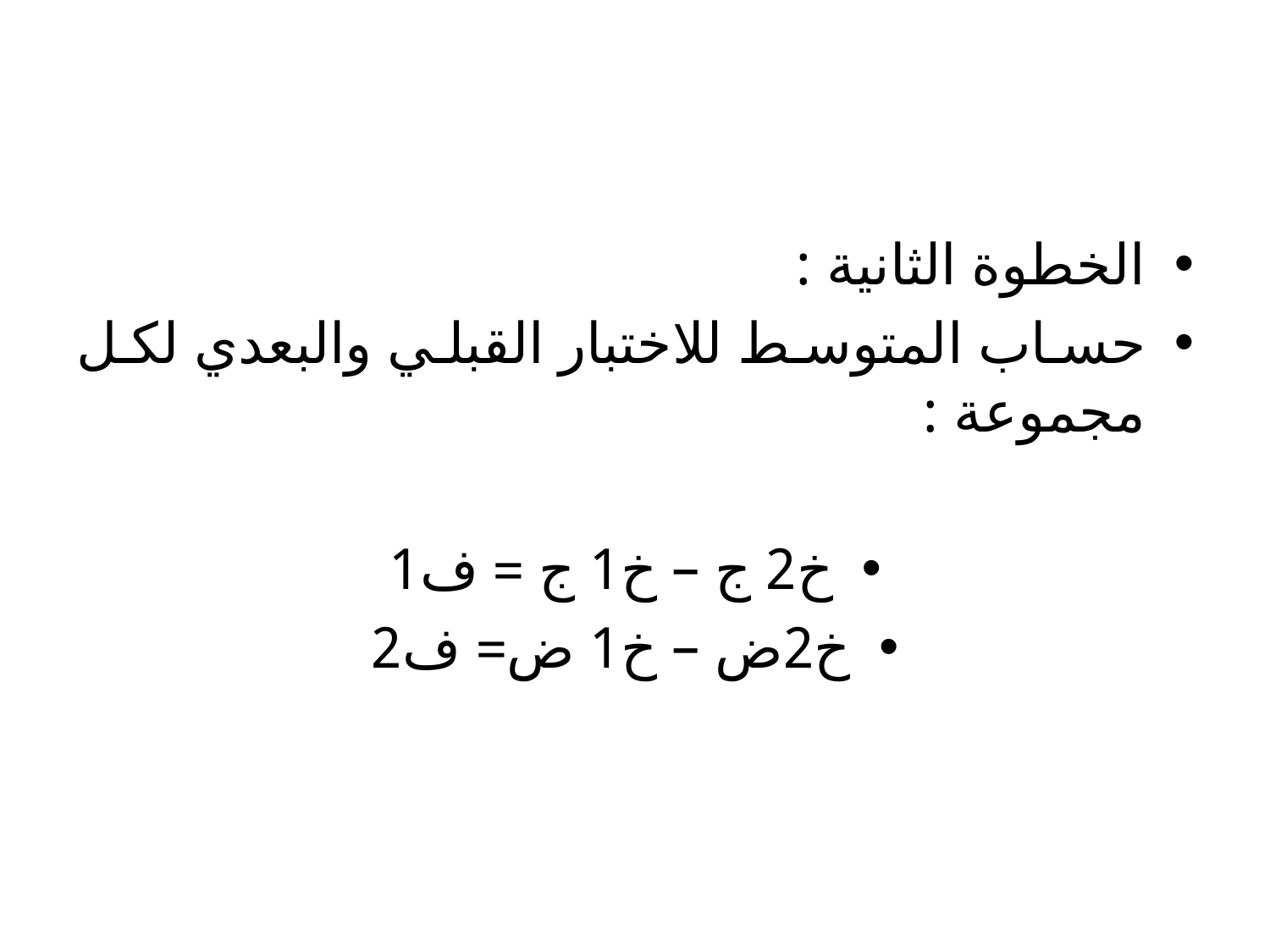

#
الخطوة الثانية :
حساب المتوسط للاختبار القبلي والبعدي لكل مجموعة :

خ2 ج – خ1 ج = ف1
خ2ض – خ1 ض= ف2